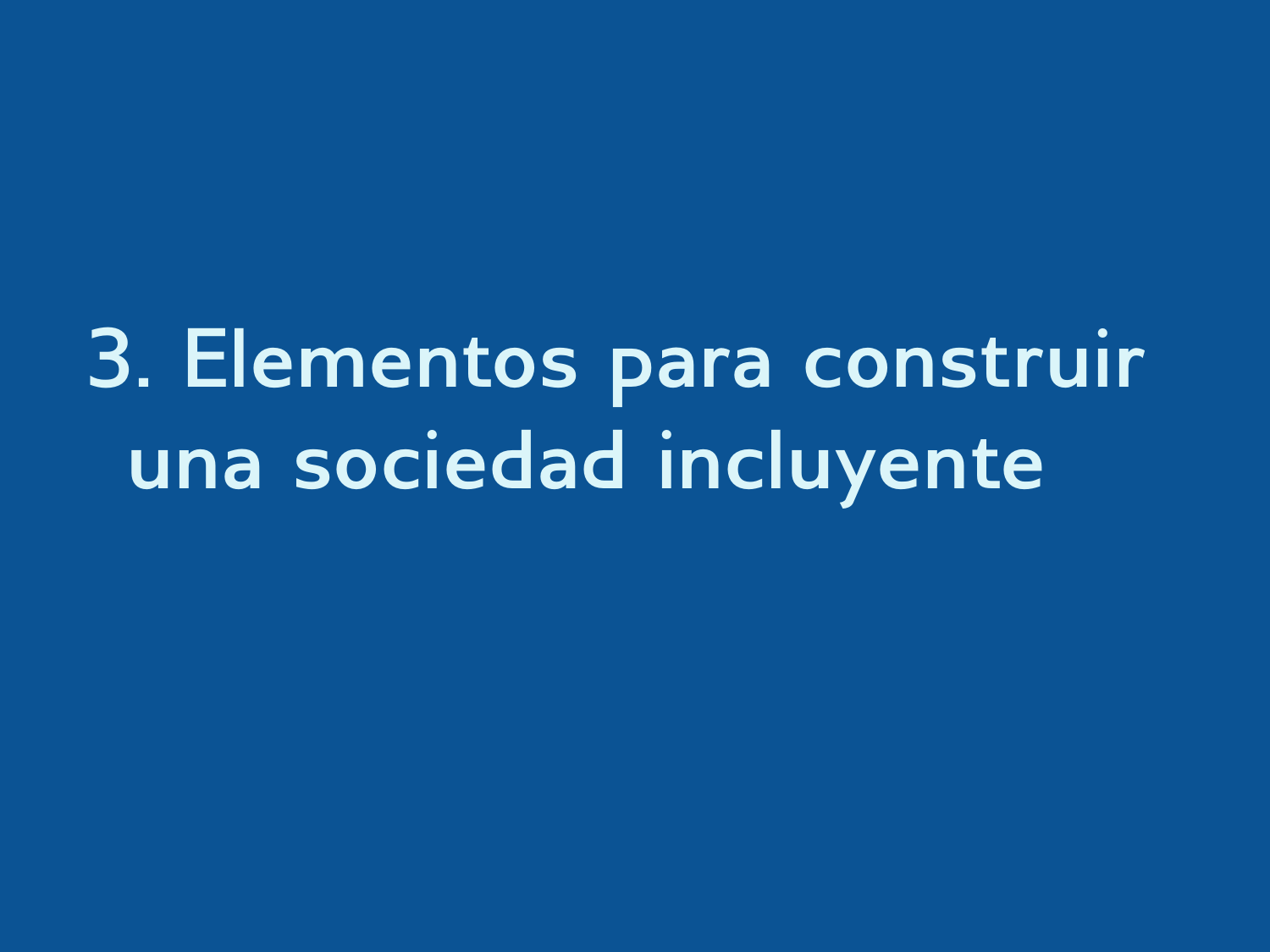

3. Elementos para construir una sociedad incluyente